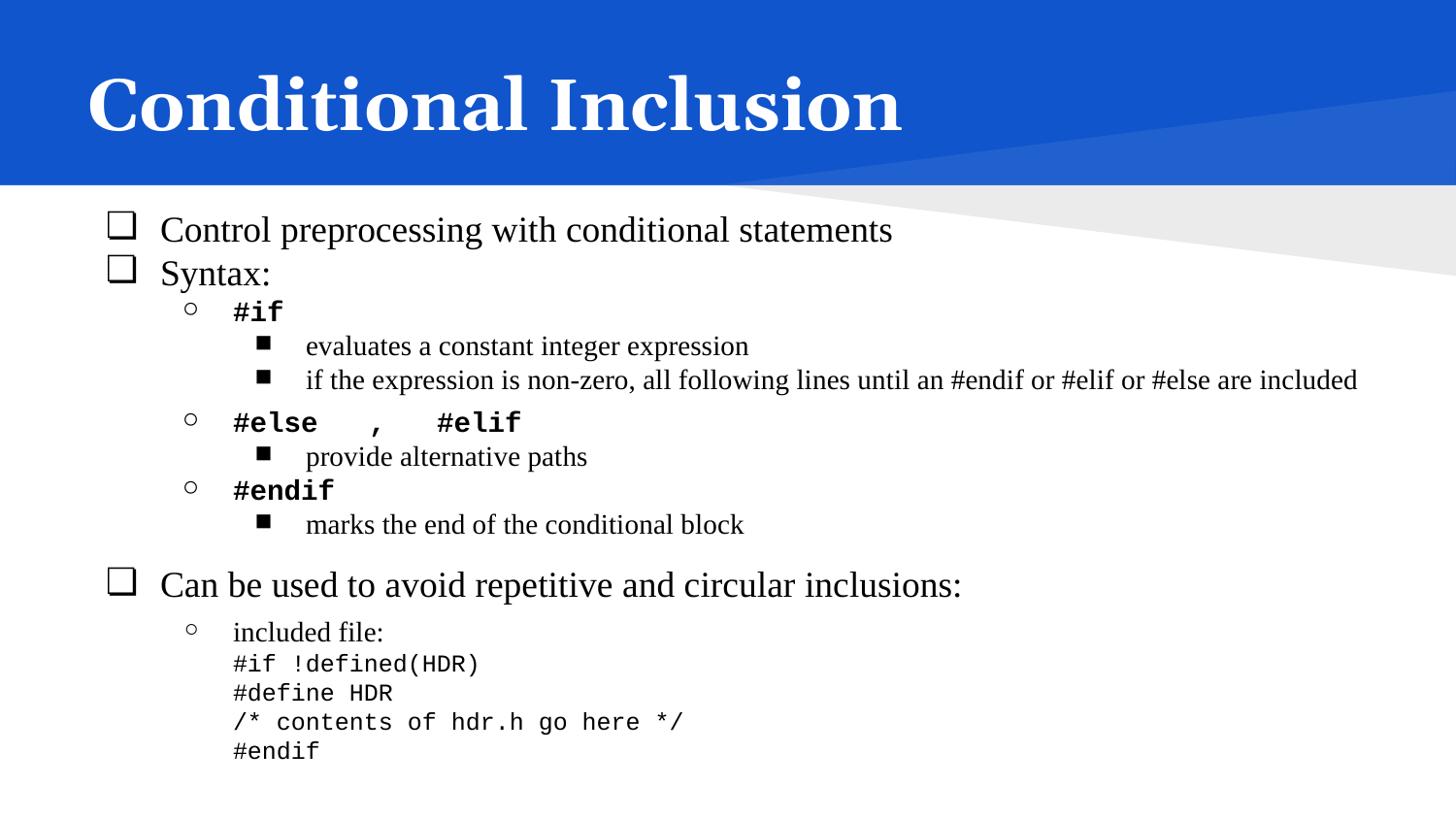

# Conditional Inclusion
Control preprocessing with conditional statements
Syntax:
#if
evaluates a constant integer expression
if the expression is non-zero, all following lines until an #endif or #elif or #else are included
#else   ,   #elif
provide alternative paths
#endif
marks the end of the conditional block
Can be used to avoid repetitive and circular inclusions:
included file:
#if !defined(HDR)
#define HDR
/* contents of hdr.h go here */
#endif